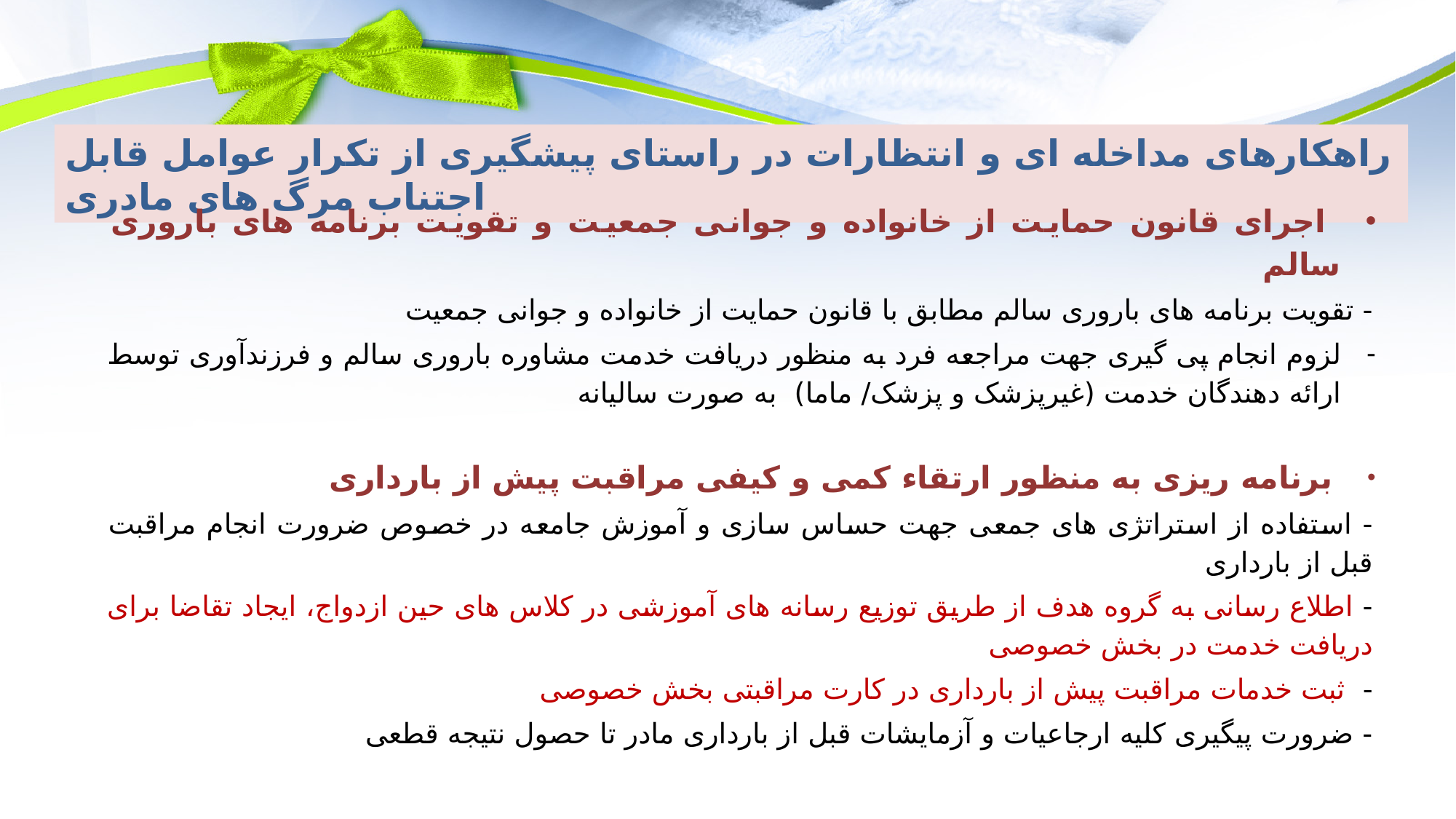

راهکارهای مداخله ای و انتظارات در راستای پیشگیری از تکرار عوامل قابل اجتناب مرگ های مادری
 اجرای قانون حمایت از خانواده و جوانی جمعیت و تقویت برنامه های باروری سالم
- تقویت برنامه های باروری سالم مطابق با قانون حمایت از خانواده و جوانی جمعیت
لزوم انجام پی گیری جهت مراجعه فرد به منظور دریافت خدمت مشاوره باروری سالم و فرزندآوری توسط ارائه دهندگان خدمت (غیرپزشک و پزشک/ ماما)  به صورت سالیانه

 برنامه ریزی به منظور ارتقاء کمی و کیفی مراقبت پیش از بارداری
- استفاده از استراتژی های جمعی جهت حساس سازی و آموزش جامعه در خصوص ضرورت انجام مراقبت قبل از بارداری
- اطلاع رسانی به گروه هدف از طریق توزیع رسانه های آموزشی در کلاس های حین ازدواج، ایجاد تقاضا برای دریافت خدمت در بخش خصوصی
-  ثبت خدمات مراقبت پیش از بارداری در کارت مراقبتی بخش خصوصی
- ضرورت پیگیری کلیه ارجاعیات و آزمایشات قبل از بارداری مادر تا حصول نتیجه قطعی